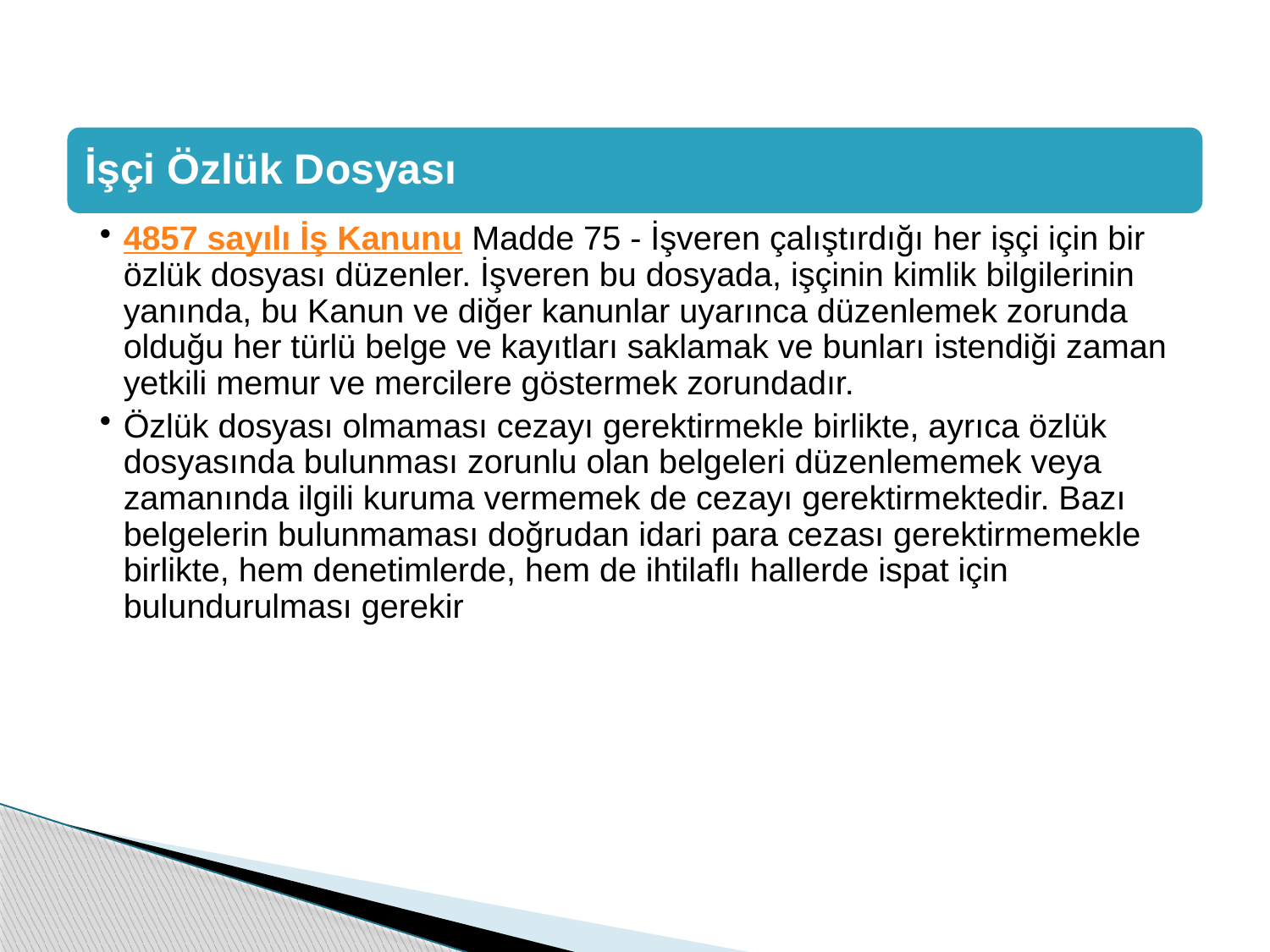

İşçi Özlük Dosyası
4857 sayılı İş Kanunu Madde 75 - İşveren çalıştırdığı her işçi için bir özlük dosyası düzenler. İşveren bu dosyada, işçinin kimlik bilgilerinin yanında, bu Kanun ve diğer kanunlar uyarınca düzenlemek zorunda olduğu her türlü belge ve kayıtları saklamak ve bunları istendiği zaman yetkili memur ve mercilere göstermek zorundadır.
Özlük dosyası olmaması cezayı gerektirmekle birlikte, ayrıca özlük dosyasında bulunması zorunlu olan belgeleri düzenlememek veya zamanında ilgili kuruma vermemek de cezayı gerektirmektedir. Bazı belgelerin bulunmaması doğrudan idari para cezası gerektirmemekle birlikte, hem denetimlerde, hem de ihtilaflı hallerde ispat için bulundurulması gerekir